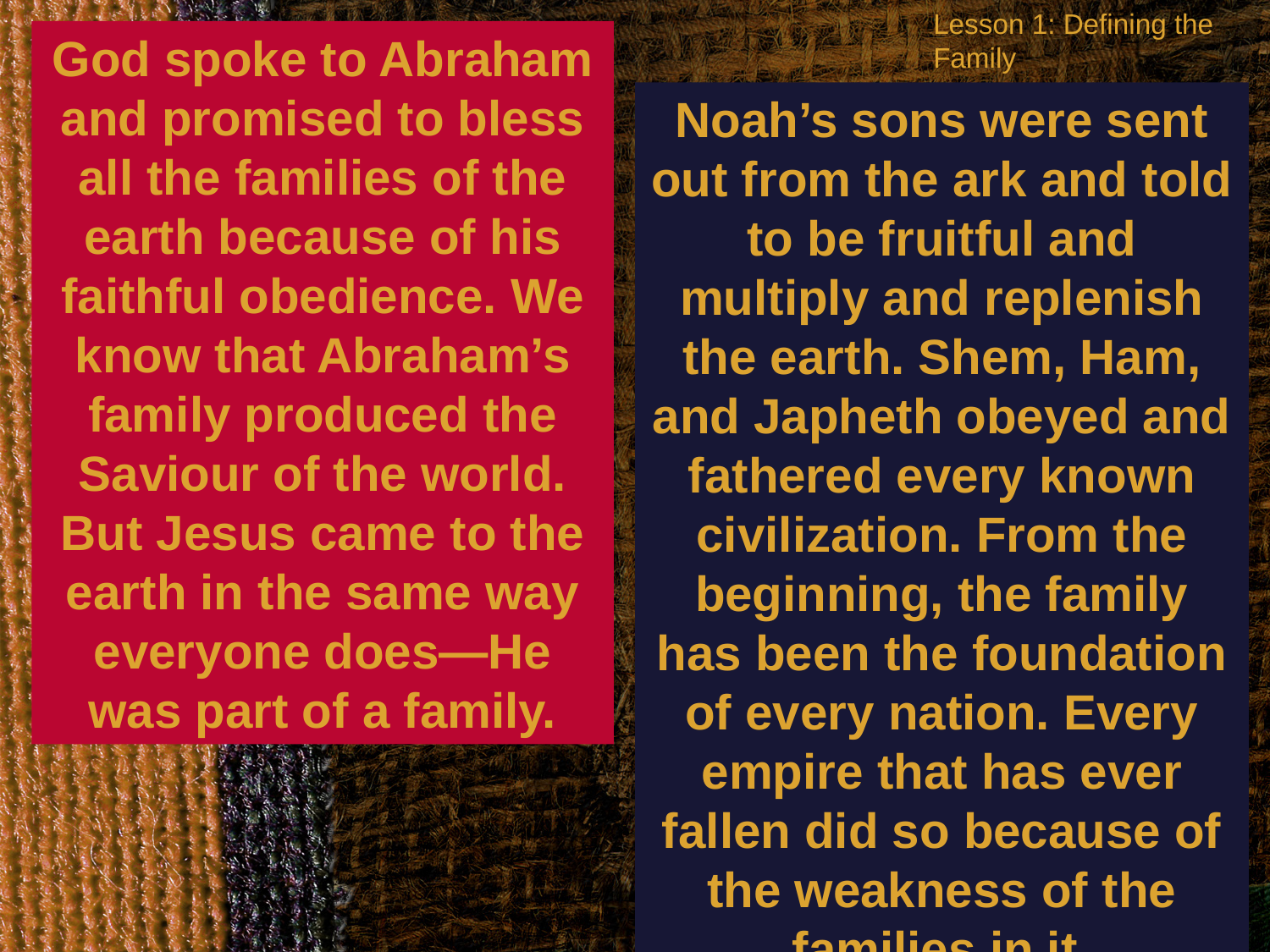

Lesson 1: Defining the Family
God spoke to Abraham and promised to bless all the families of the earth because of his faithful obedience. We know that Abraham’s family produced the Saviour of the world. But Jesus came to the earth in the same way everyone does—He was part of a family.
Noah’s sons were sent out from the ark and told to be fruitful and multiply and replenish the earth. Shem, Ham, and Japheth obeyed and fathered every known civilization. From the beginning, the family has been the foundation of every nation. Every empire that has ever fallen did so because of the weakness of the families in it.